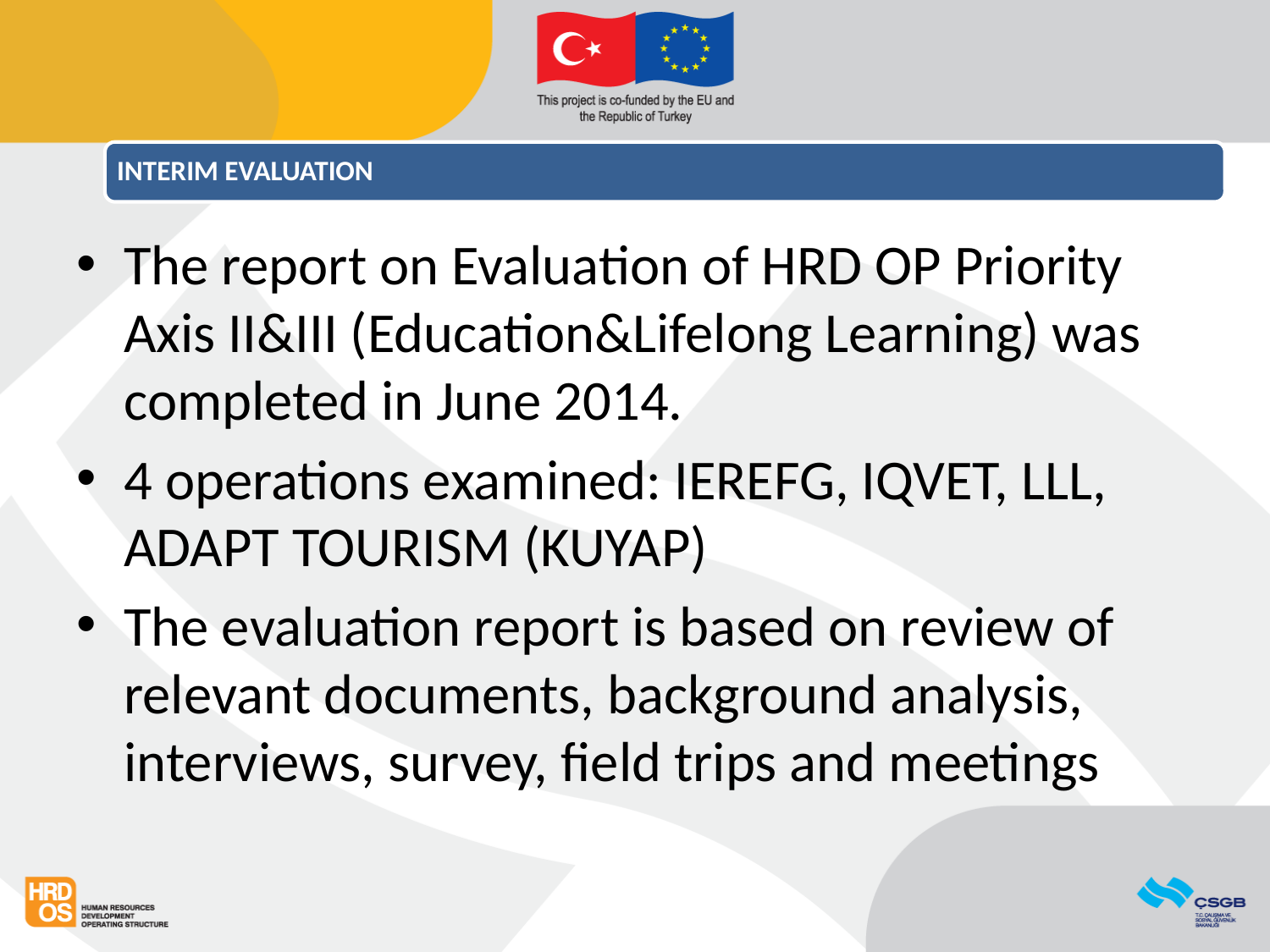

#

INTERIM EVALUATION
The report on Evaluation of HRD OP Priority Axis II&III (Education&Lifelong Learning) was completed in June 2014.
4 operations examined: IEREFG, IQVET, LLL, ADAPT TOURISM (KUYAP)
The evaluation report is based on review of relevant documents, background analysis, interviews, survey, field trips and meetings